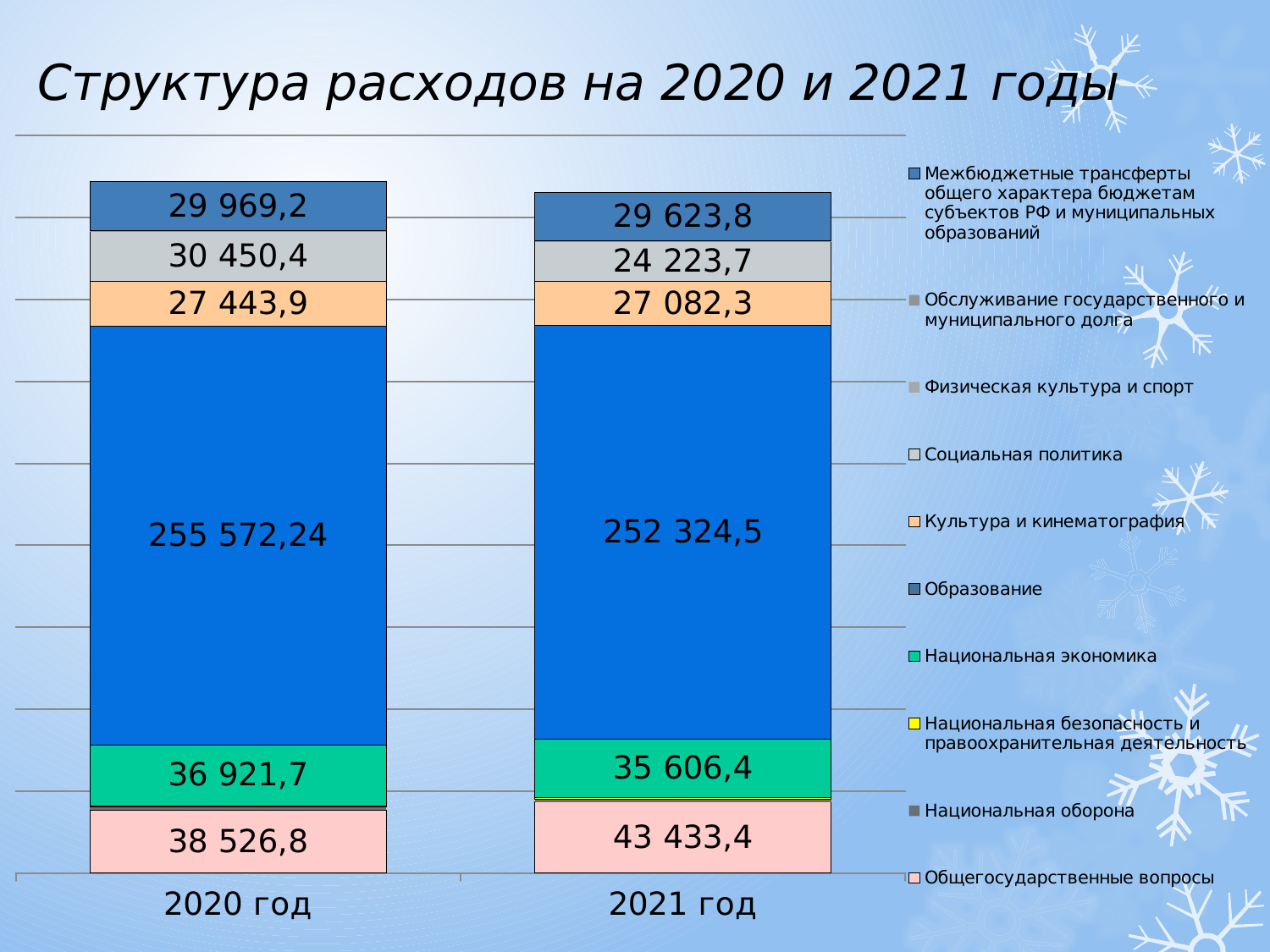

# Структура расходов на 2020 и 2021 годы

### Chart

| Category | Общегосударственные вопросы | Национальная оборона | Национальная безопасность и правоохранительная деятельность | Национальная экономика | Образование | Культура и кинематография | Социальная политика | Физическая культура и спорт | Обслуживание государственного и муниципального долга | Межбюджетные трансферты общего характера бюджетам субъектов РФ и муниципальных образований |
|---|---|---|---|---|---|---|---|---|---|---|
| 2020 год | 38526.8 | 1678.0 | 872.9 | 36921.7 | 255572.24000000002 | 27443.9 | 30450.4 | 88.4 | 400.0 | 29969.2 |
| 2021 год | 43433.4 | 1678.0 | 868.9 | 35606.4 | 252324.5 | 27082.3 | 24223.7 | 82.7 | 400.0 | 29623.8 |